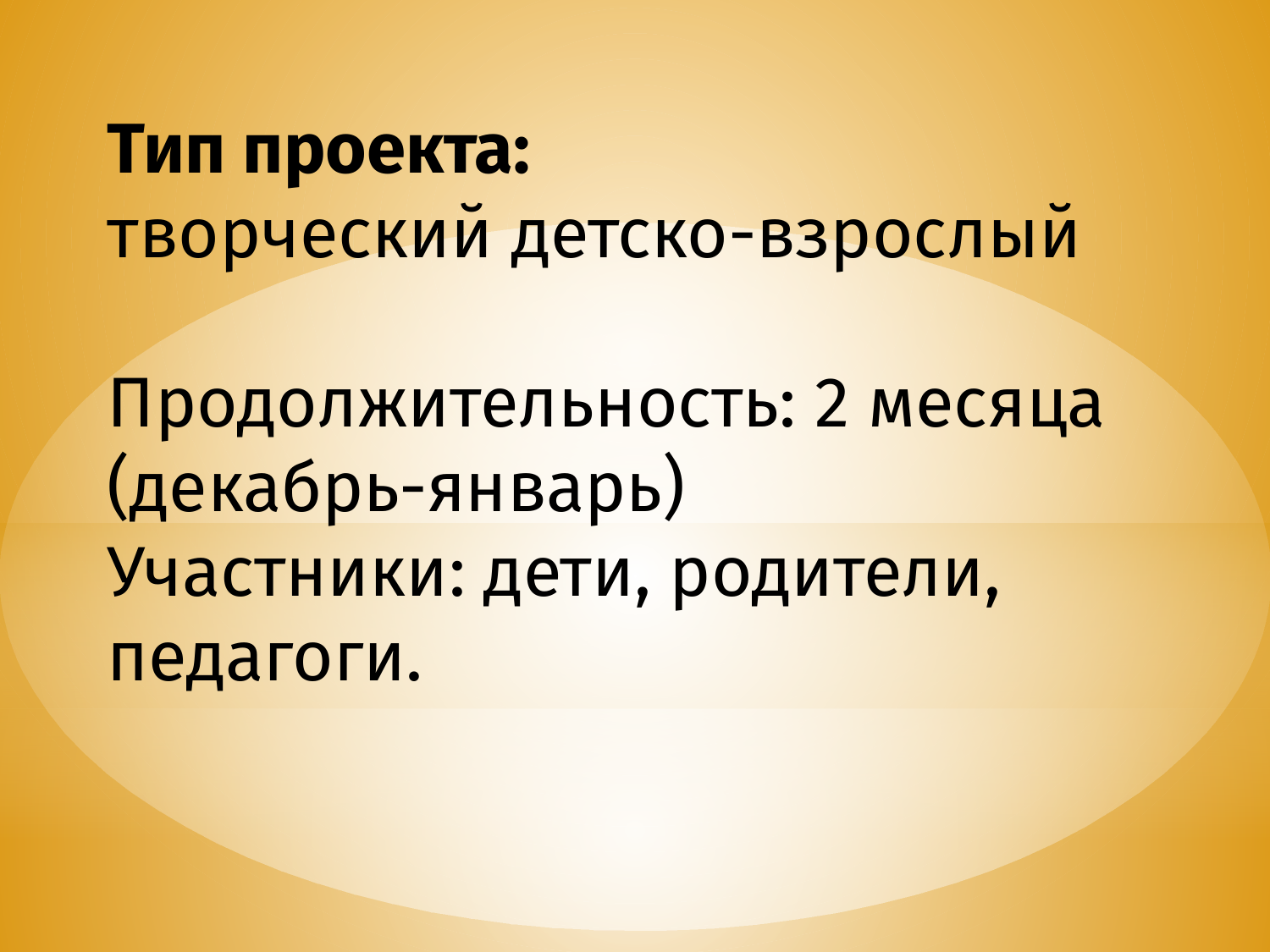

Тип проекта:
творческий детско-взрослый

Продолжительность: 2 месяца (декабрь-январь)
Участники: дети, родители, педагоги.